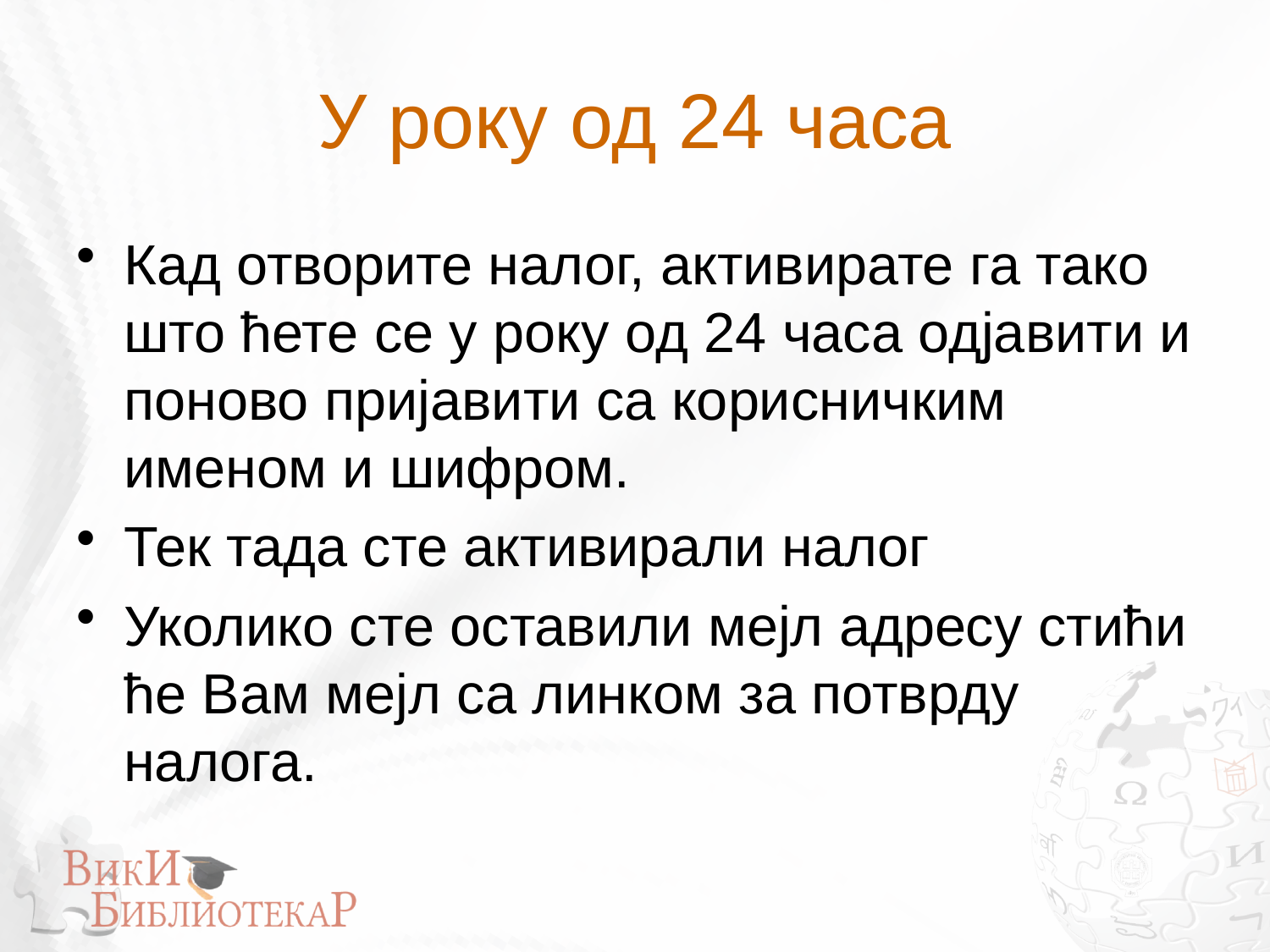

# У року од 24 часа
Кад отворите налог, активирате га тако што ћете се у року од 24 часа одјавити и поново пријавити са корисничким именом и шифром.
Тек тада сте активирали налог
Уколико сте оставили мејл адресу стићи ће Вам мејл са линком за потврду налога.